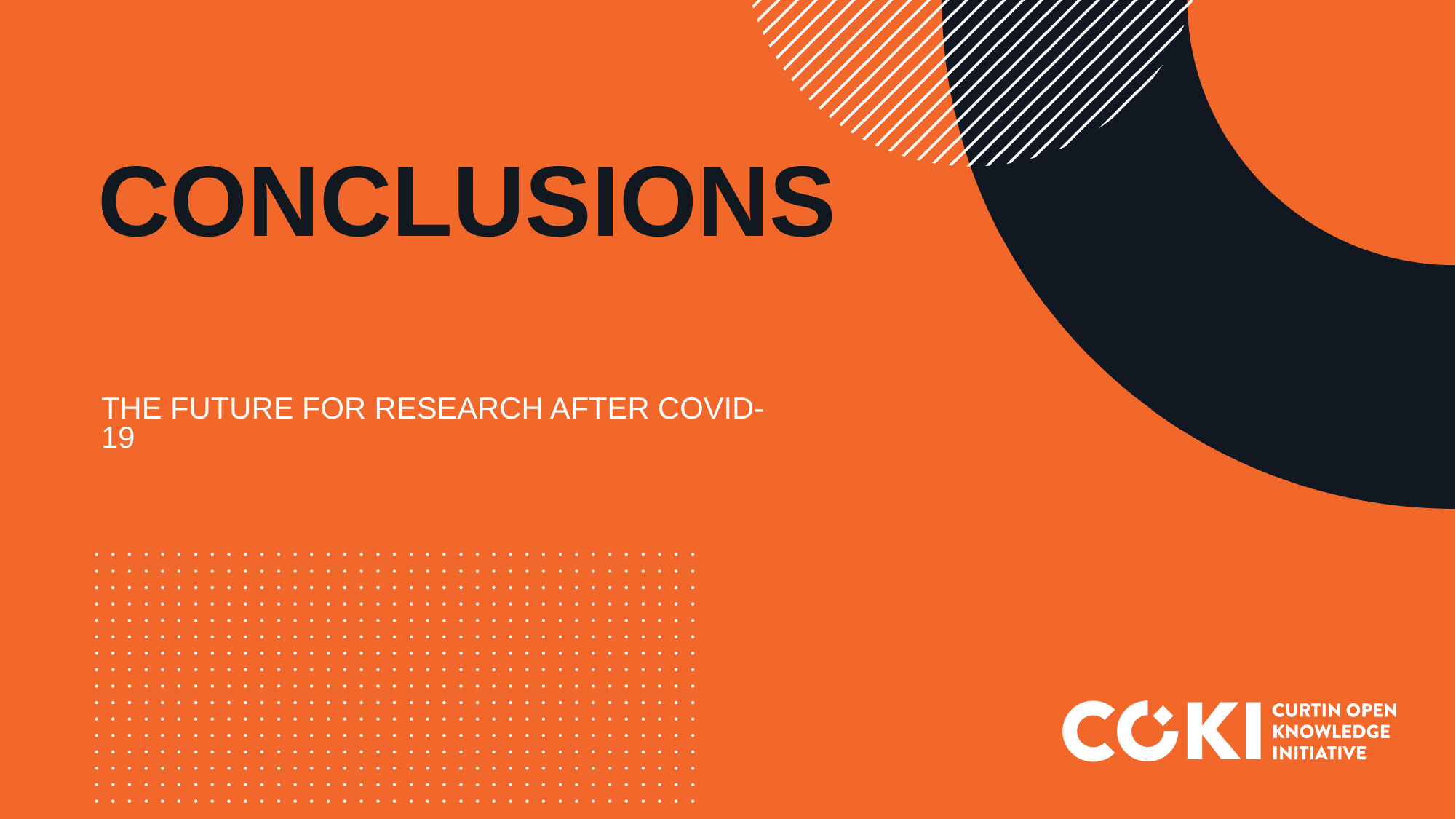

CONCLUSIONS
THE FUTURE FOR RESEARCH AFTER COVID-19